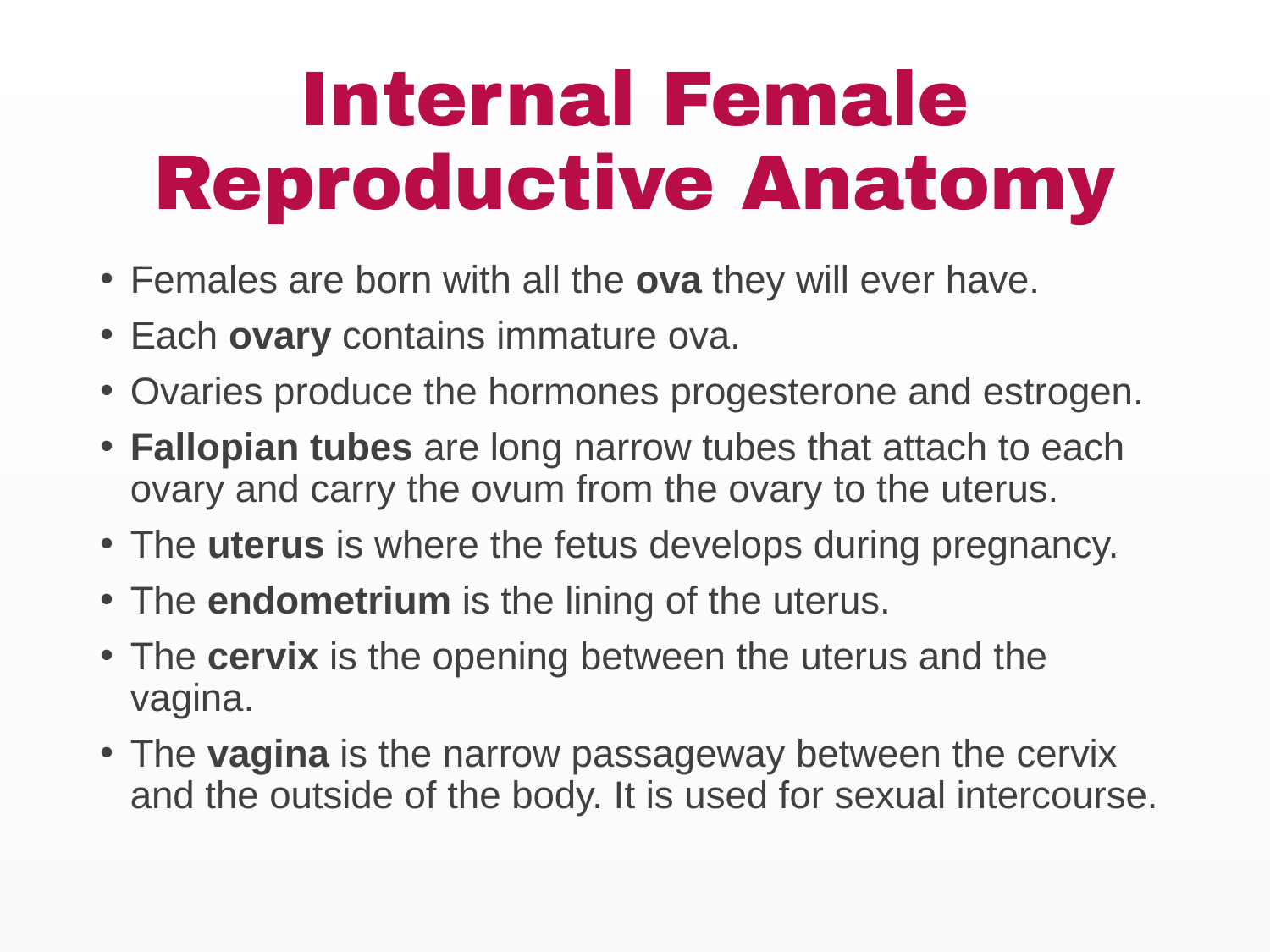

# Internal Female Reproductive Anatomy
Females are born with all the ova they will ever have.
Each ovary contains immature ova.
Ovaries produce the hormones progesterone and estrogen.
Fallopian tubes are long narrow tubes that attach to each ovary and carry the ovum from the ovary to the uterus.
The uterus is where the fetus develops during pregnancy.
The endometrium is the lining of the uterus.
The cervix is the opening between the uterus and the vagina.
The vagina is the narrow passageway between the cervix and the outside of the body. It is used for sexual intercourse.